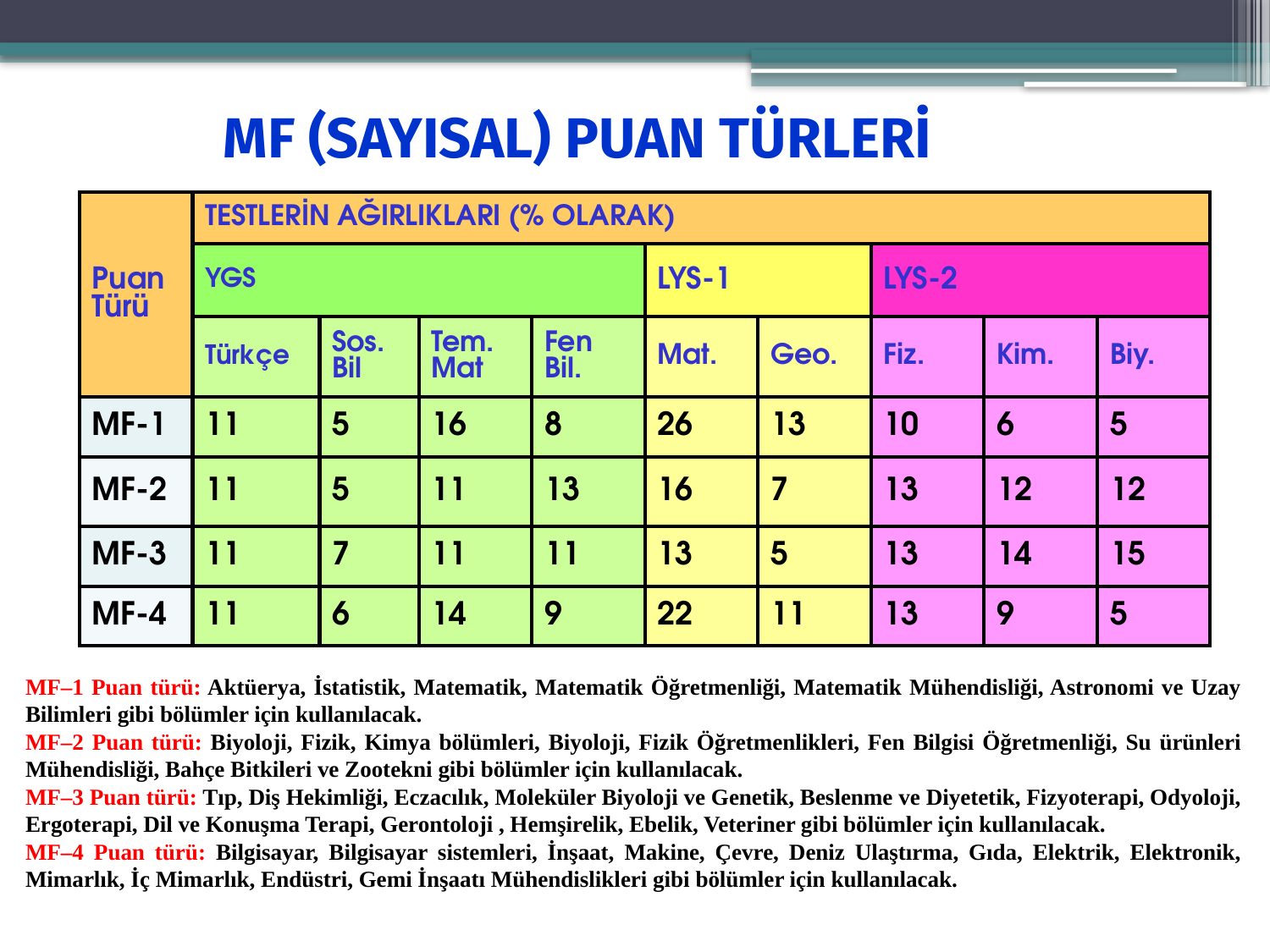

# MF (SAYISAL) PUAN TÜRLERİ
| Puan Türü | TESTLERİN AĞIRLIKLARI (% OLARAK) |  |  |  |  |  |  |  |  |
| --- | --- | --- | --- | --- | --- | --- | --- | --- | --- |
|  | YGS |  |  |  | LYS-1 |  | LYS-2 |  |  |
|  | Türkçe | Sos. Bil | Tem.Mat | Fen Bil. | Mat. | Geo. | Fiz. | Kim. | Biy. |
| MF-1 | 11 | 5 | 16 | 8 | 26 | 13 | 10 | 6 | 5 |
| MF-2 | 11 | 5 | 11 | 13 | 16 | 7 | 13 | 12 | 12 |
| MF-3 | 11 | 7 | 11 | 11 | 13 | 5 | 13 | 14 | 15 |
| MF-4 | 11 | 6 | 14 | 9 | 22 | 11 | 13 | 9 | 5 |
MF–1 Puan türü: Aktüerya, İstatistik, Matematik, Matematik Öğretmenliği, Matematik Mühendisliği, Astronomi ve Uzay Bilimleri gibi bölümler için kullanılacak.
MF–2 Puan türü: Biyoloji, Fizik, Kimya bölümleri, Biyoloji, Fizik Öğretmenlikleri, Fen Bilgisi Öğretmenliği, Su ürünleri Mühendisliği, Bahçe Bitkileri ve Zootekni gibi bölümler için kullanılacak.
MF–3 Puan türü: Tıp, Diş Hekimliği, Eczacılık, Moleküler Biyoloji ve Genetik, Beslenme ve Diyetetik, Fizyoterapi, Odyoloji, Ergoterapi, Dil ve Konuşma Terapi, Gerontoloji , Hemşirelik, Ebelik, Veteriner gibi bölümler için kullanılacak.
MF–4 Puan türü: Bilgisayar, Bilgisayar sistemleri, İnşaat, Makine, Çevre, Deniz Ulaştırma, Gıda, Elektrik, Elektronik, Mimarlık, İç Mimarlık, Endüstri, Gemi İnşaatı Mühendislikleri gibi bölümler için kullanılacak.